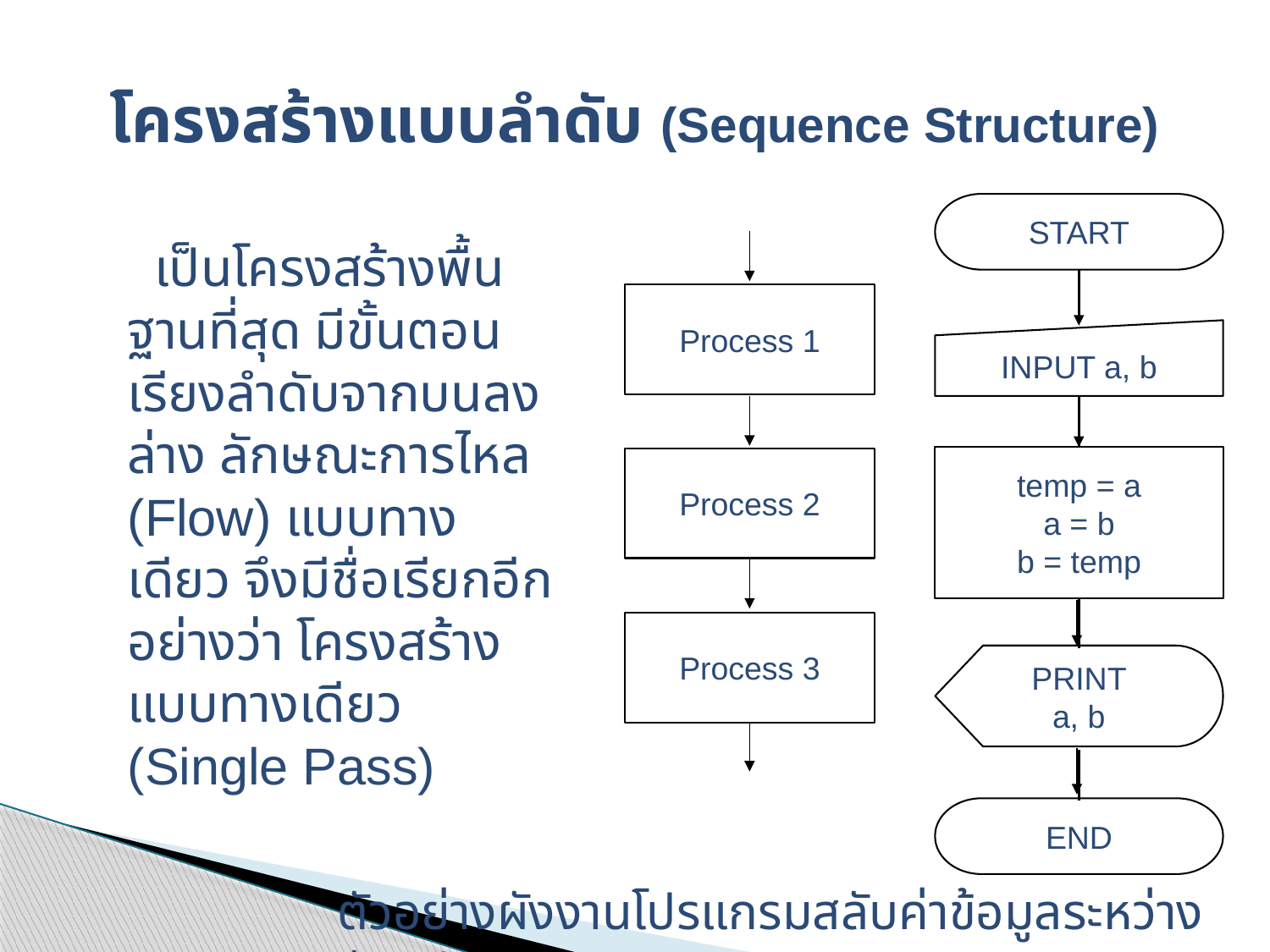

# โครงสร้างแบบลำดับ (Sequence Structure)
START
INPUT a, b
temp = a
a = b
b = temp
PRINT
a, b
END
  เป็นโครงสร้างพื้นฐานที่สุด มีขั้นตอนเรียงลำดับจากบนลงล่าง ลักษณะการไหล (Flow) แบบทางเดียว จึงมีชื่อเรียกอีกอย่างว่า โครงสร้างแบบทางเดียว (Single Pass)
Process 1
Process 2
Process 3
ตัวอย่างผังงานโปรแกรมสลับค่าข้อมูลระหว่างตัวแปร a และ b